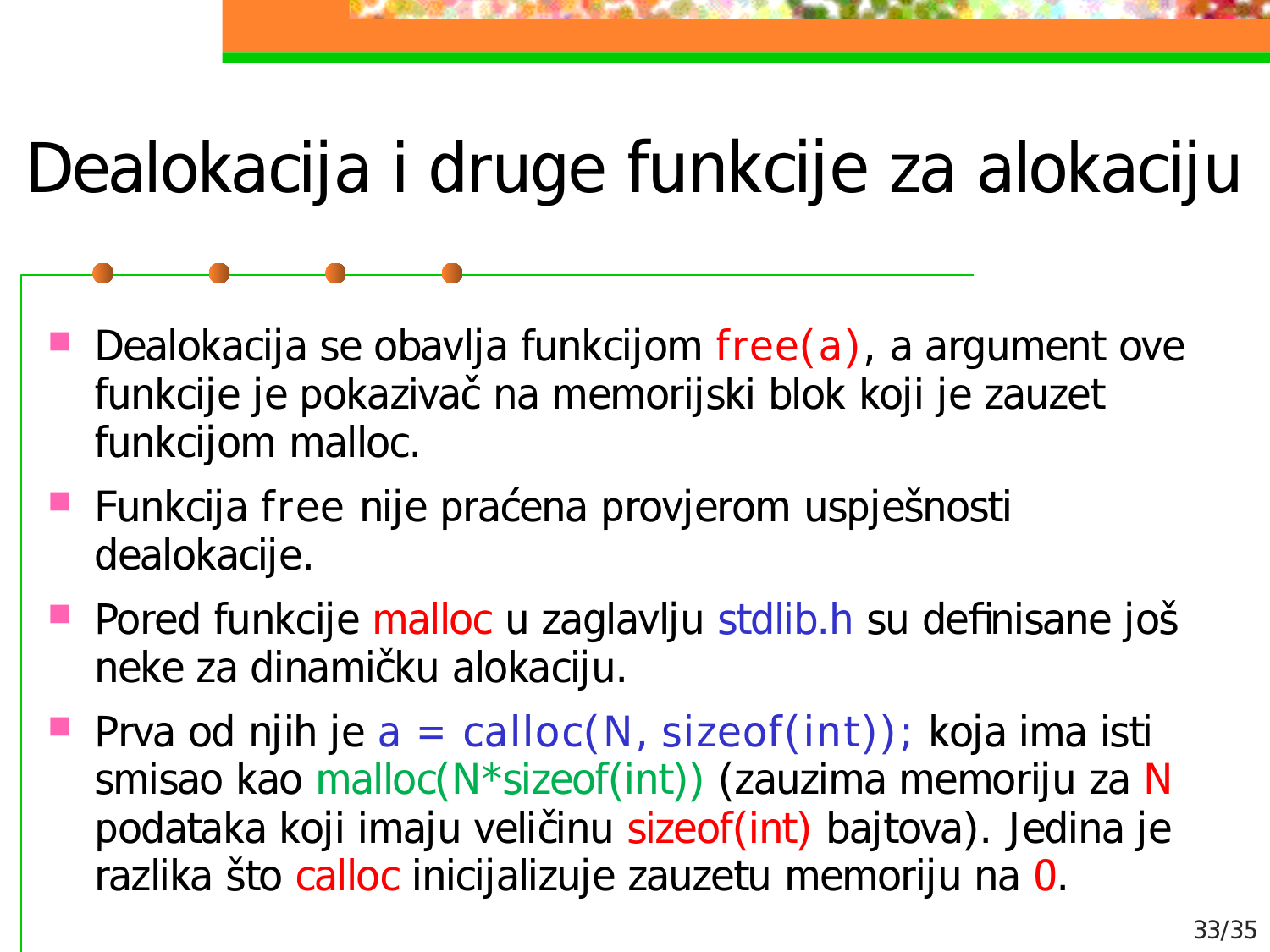

# Dealokacija i druge funkcije za alokaciju
Dealokacija se obavlja funkcijom free(a), a argument ove funkcije je pokazivač na memorijski blok koji je zauzet funkcijom malloc.
Funkcija free nije praćena provjerom uspješnosti dealokacije.
Pored funkcije malloc u zaglavlju stdlib.h su definisane još neke za dinamičku alokaciju.
Prva od njih je a = calloc(N, sizeof(int)); koja ima isti smisao kao malloc(N*sizeof(int)) (zauzima memoriju za N podataka koji imaju veličinu sizeof(int) bajtova). Jedina je razlika što calloc inicijalizuje zauzetu memoriju na 0.
33/35